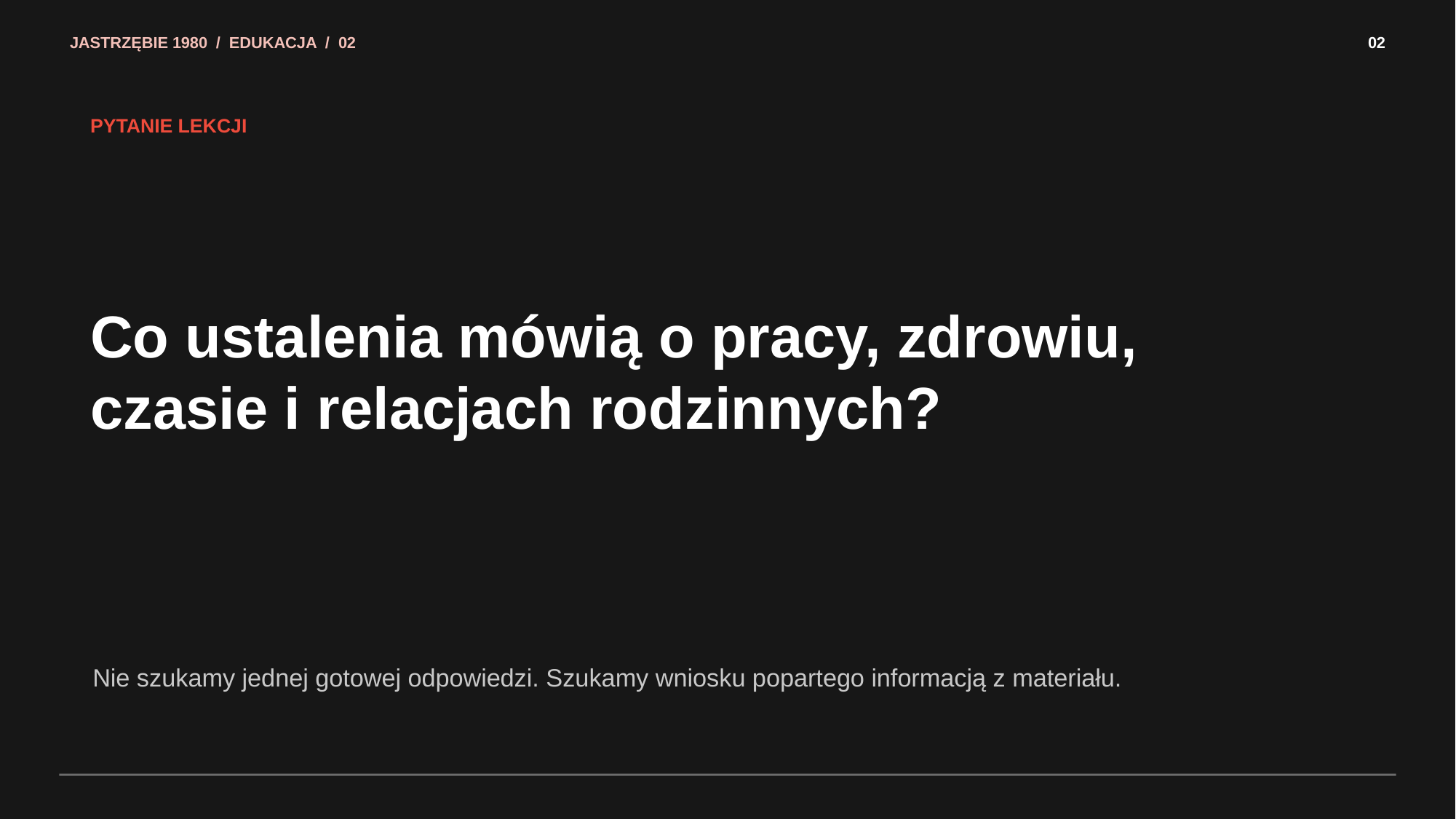

JASTRZĘBIE 1980  /  EDUKACJA  /  02
02
PYTANIE LEKCJI
Co ustalenia mówią o pracy, zdrowiu, czasie i relacjach rodzinnych?
Nie szukamy jednej gotowej odpowiedzi. Szukamy wniosku popartego informacją z materiału.